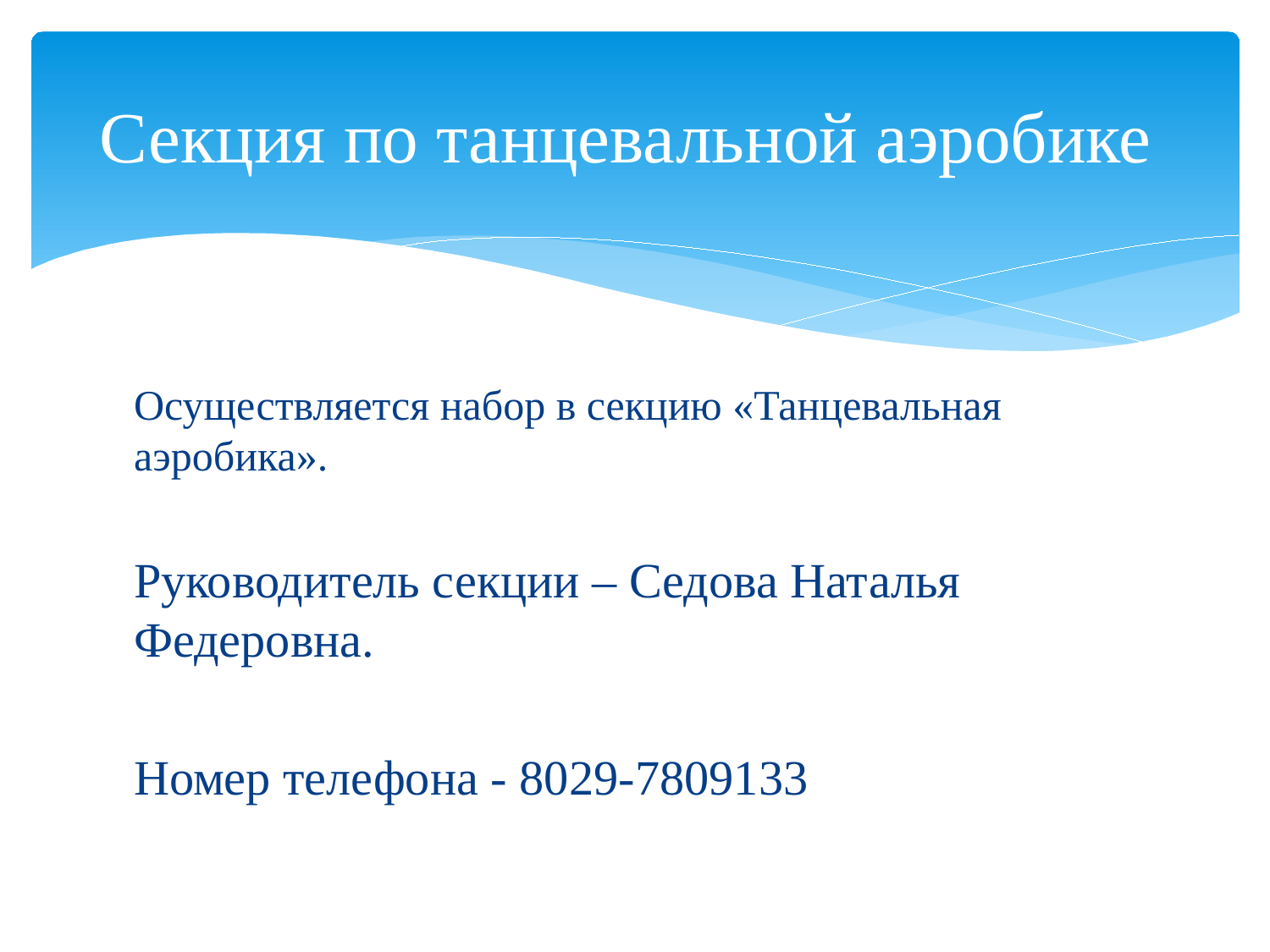

# Секция по танцевальной аэробике
Осуществляется набор в секцию «Танцевальная аэробика».

Руководитель секции – Седова Наталья Федеровна.

Номер телефона - 8029-7809133